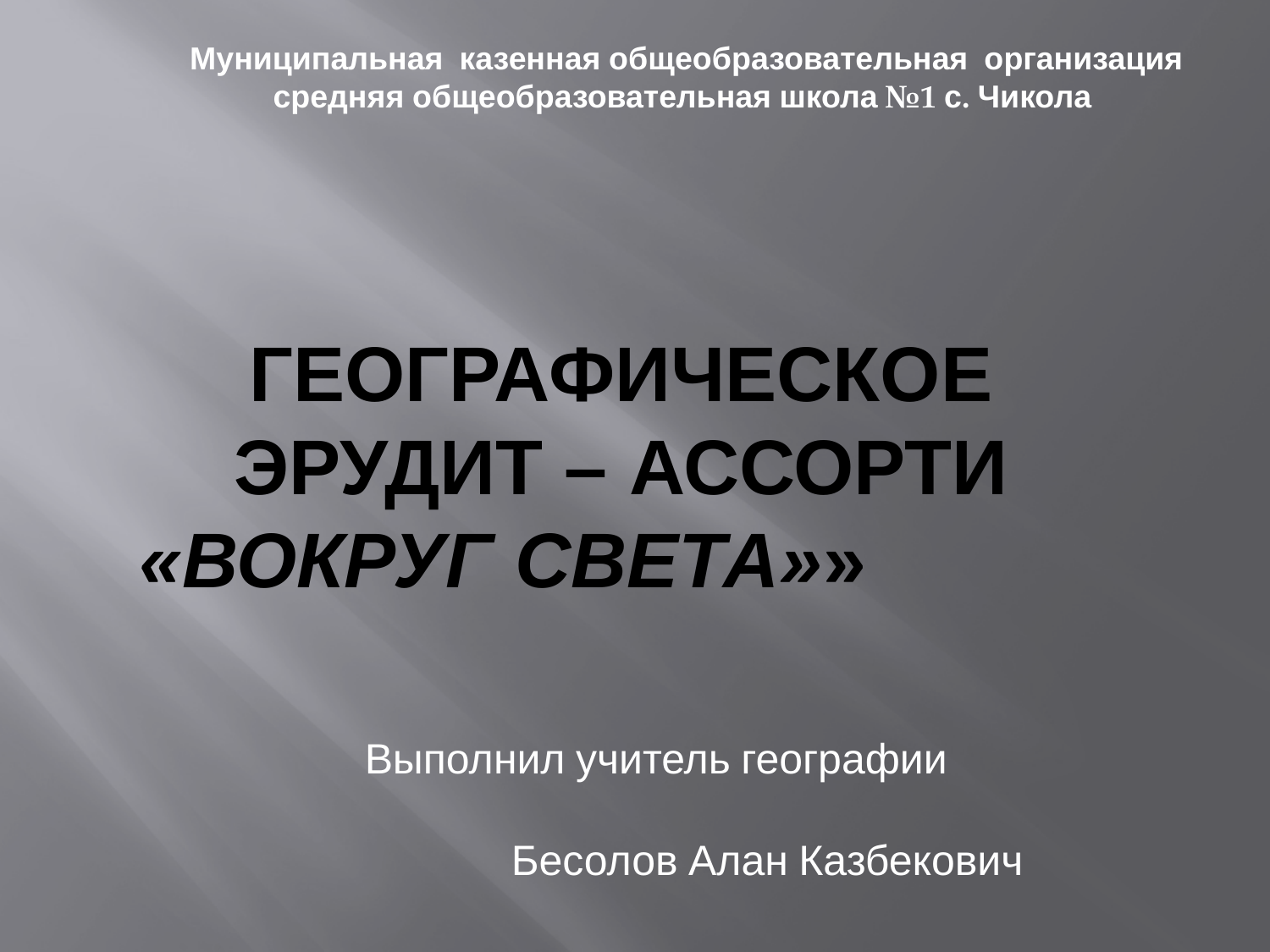

Муниципальная  казенная общеобразовательная  организация
средняя общеобразовательная школа №1 с. Чикола

# Географическое эрудит – ассорти «Вокруг света»»

Выполнил учитель географии                                                                                      Бесолов Алан Казбекович